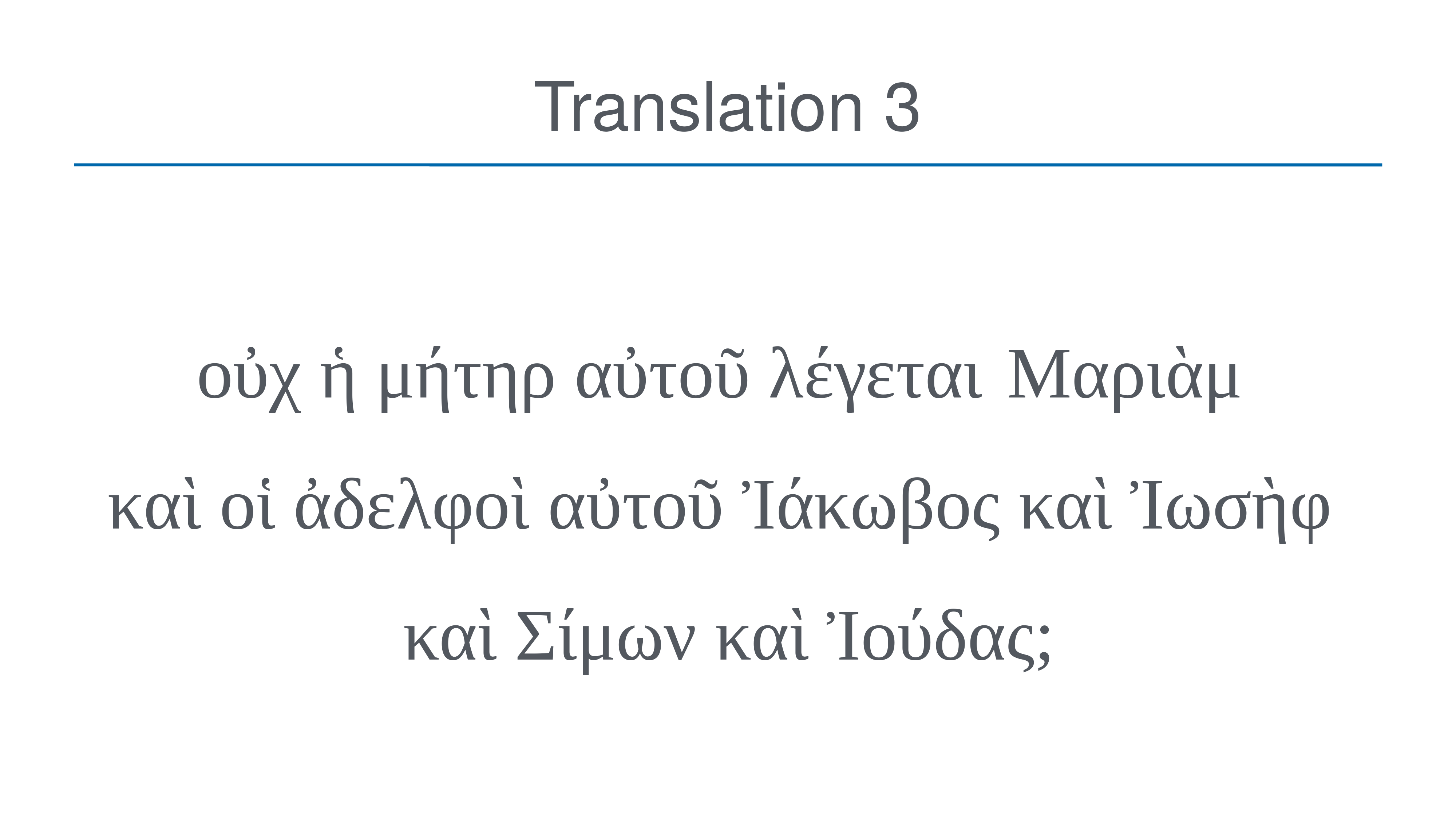

# Translation 3
οὐχ ἡ μήτηρ αὐτοῦ λέγεται  Μαριὰμ
καὶ οἱ ἀδελφοὶ αὐτοῦ Ἰάκωβος καὶ Ἰωσὴφ
καὶ Σίμων καὶ Ἰούδας;